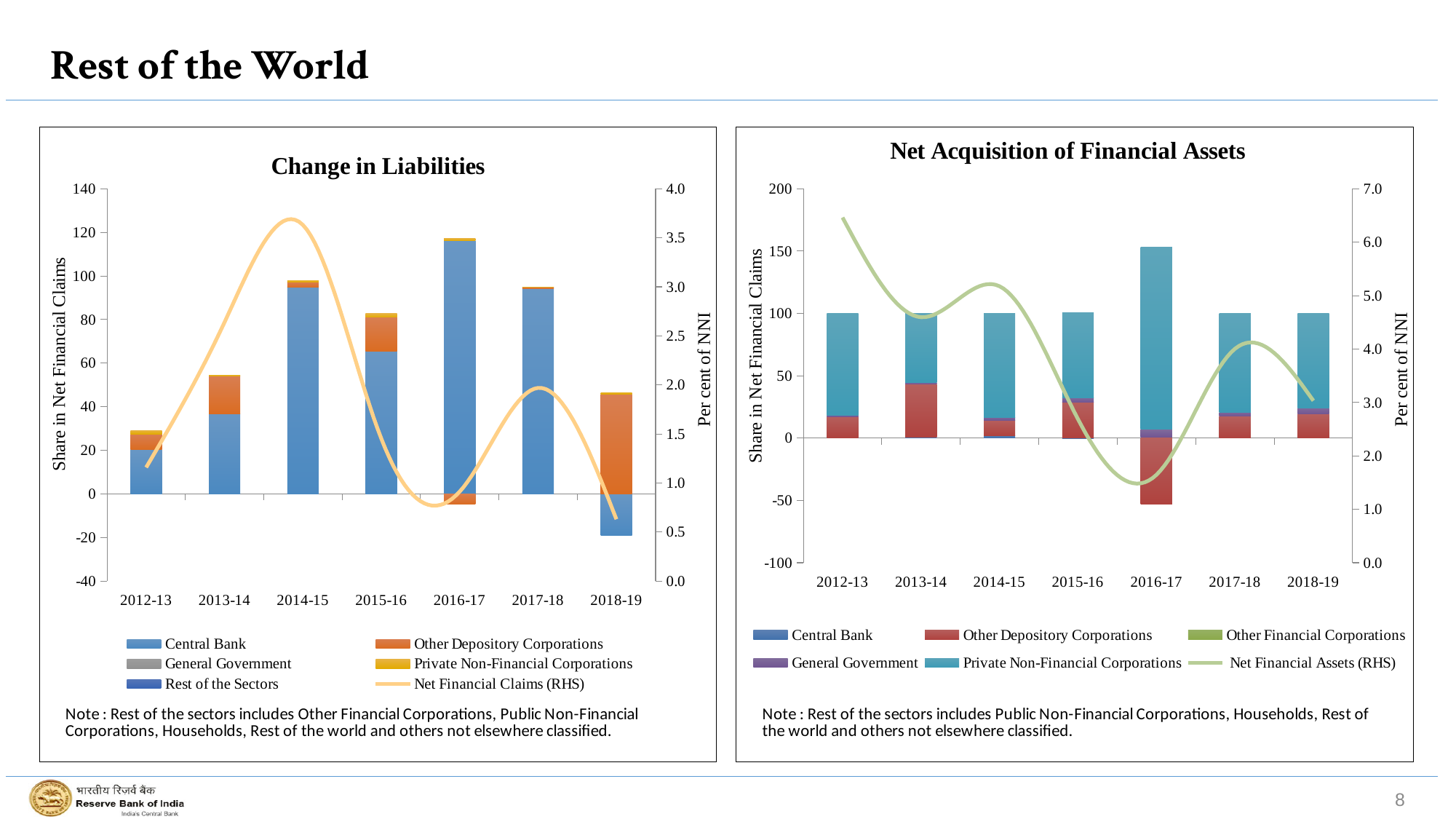

# Rest of the World

### Chart: Change in Liabilities

| Category | Central Bank | Other Depository Corporations | General Government | Private Non-Financial Corporations | Rest of the Sectors | Net Financial Claims (RHS) |
|---|---|---|---|---|---|---|
| 2012-13 | 20.397693836474915 | 7.076657243149747 | 0.0 | 1.5333281950319104 | 0.0 | 1.1577641205244589 |
| 2013-14 | 36.77311999349141 | 17.175537957071665 | 0.0 | 0.46064175158630755 | 0.0 | 2.6390787452123052 |
| 2014-15 | 94.80753798709794 | 2.371700083439407 | 0.0 | 0.502065045323689 | 0.0 | 3.631028127588249 |
| 2015-16 | 65.63268844329825 | 15.396088974034338 | 0.0 | 1.7077575667881975 | 0.0 | 1.4522991822275664 |
| 2016-17 | 116.23228982687769 | -4.819113507968728 | 0.0 | 0.9347229528772014 | 0.0 | 0.9108312672991825 |
| 2017-18 | 94.12598801622265 | 0.6281409408051801 | 0.0 | 0.14954189914019628 | 0.0 | 1.9693005963097174 |
| 2018-19 | -19.12473220501297 | 45.84106123554085 | 0.0 | 0.4840232244422455 | 0.0 | 0.6292368224016176 |

### Chart: Net Acquisition of Financial Assets

| Category | Central Bank | Other Depository Corporations | Other Financial Corporations | General Government | Private Non-Financial Corporations |  Net Financial Assets (RHS) |
|---|---|---|---|---|---|---|
| 2012-13 | 0.4609276151434464 | 16.74043053681097 | 0.0 | 1.1594414511399238 | 81.63920039690562 | 6.46250665122633 |
| 2013-14 | 0.6572916216771327 | 42.5381986757685 | 0.0 | 1.559631568834908 | 55.24487813371946 | 4.596764428839182 |
| 2014-15 | 1.888250317322964 | 12.460546542953924 | 0.0 | 2.135373508311921 | 83.5158296314112 | 5.176131391911814 |
| 2015-16 | -0.46805675885818154 | 28.73720986915585 | 0.0 | 3.83899444074678 | 67.89185244895555 | 2.6889668174385086 |
| 2016-17 | 0.8537407436107406 | -53.11080252926124 | 0.0 | 6.2445064245231565 | 146.01255536112728 | 1.6455895077696552 |
| 2017-18 | -0.0004321498048953008 | 17.523229761542137 | 0.0 | 3.122217002567434 | 79.35498538569531 | 4.004371652381371 |
| 2018-19 | 0.4523999527544863 | 18.805399903265666 | 0.0 | 4.7993882791131925 | 75.94281186486664 | 3.0331953127875453 |
8